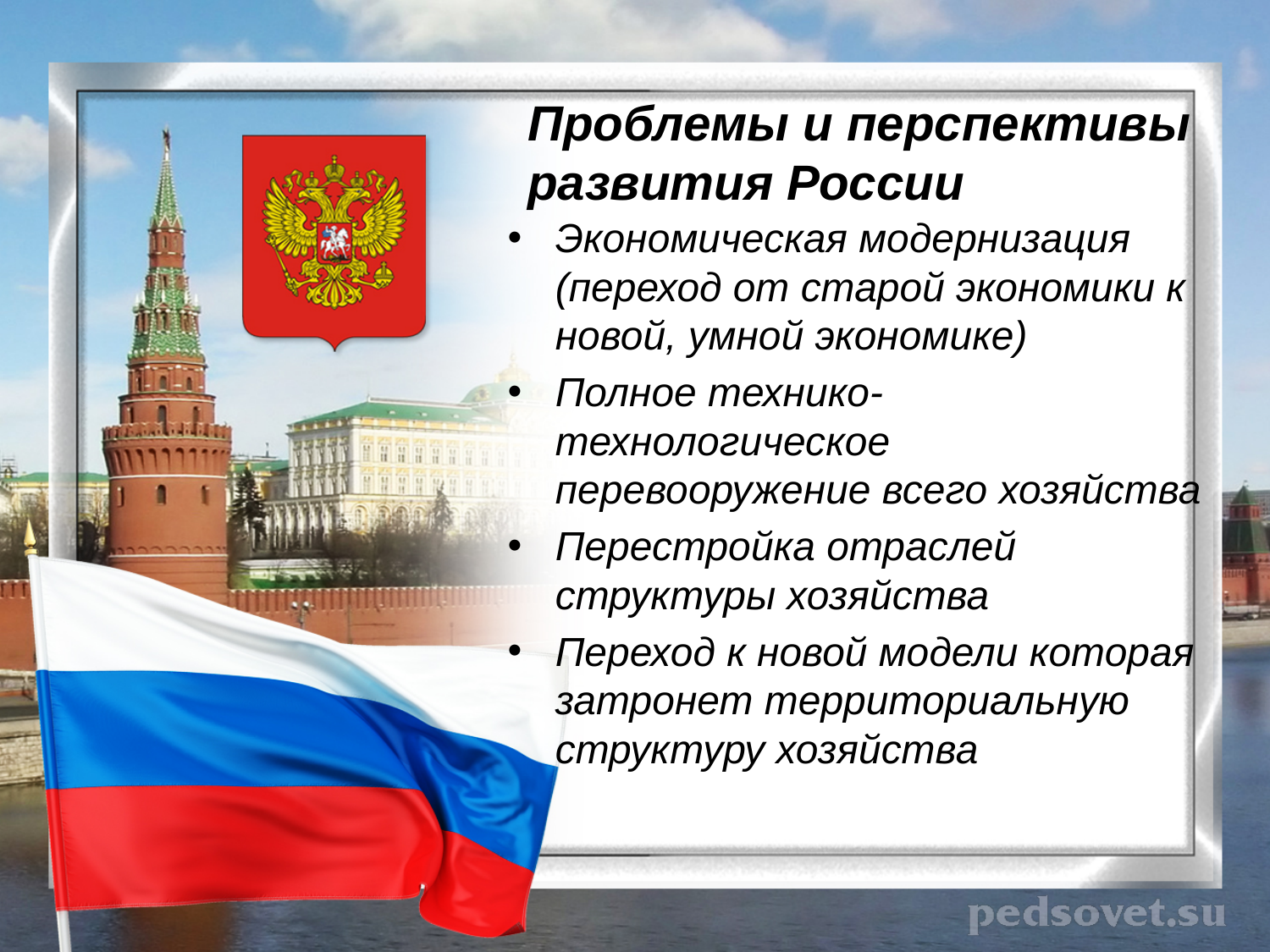

# Проблемы и перспективы развития России
Экономическая модернизация (переход от старой экономики к новой, умной экономике)
Полное технико-технологическое перевооружение всего хозяйства
Перестройка отраслей структуры хозяйства
Переход к новой модели которая затронет территориальную структуру хозяйства